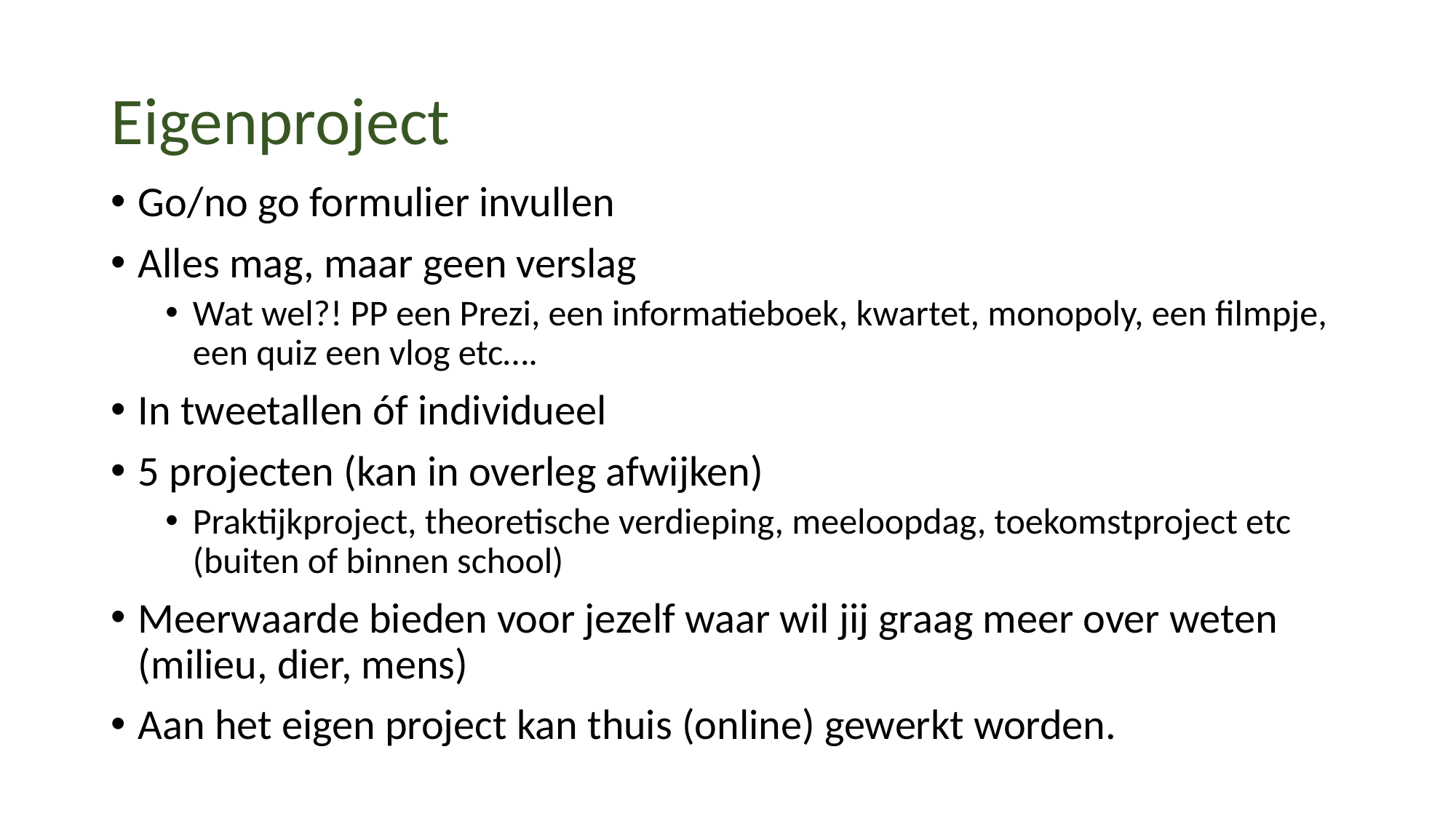

# Eigenproject
Go/no go formulier invullen
Alles mag, maar geen verslag
Wat wel?! PP een Prezi, een informatieboek, kwartet, monopoly, een filmpje, een quiz een vlog etc….
In tweetallen óf individueel
5 projecten (kan in overleg afwijken)
Praktijkproject, theoretische verdieping, meeloopdag, toekomstproject etc (buiten of binnen school)
Meerwaarde bieden voor jezelf waar wil jij graag meer over weten (milieu, dier, mens)
Aan het eigen project kan thuis (online) gewerkt worden.